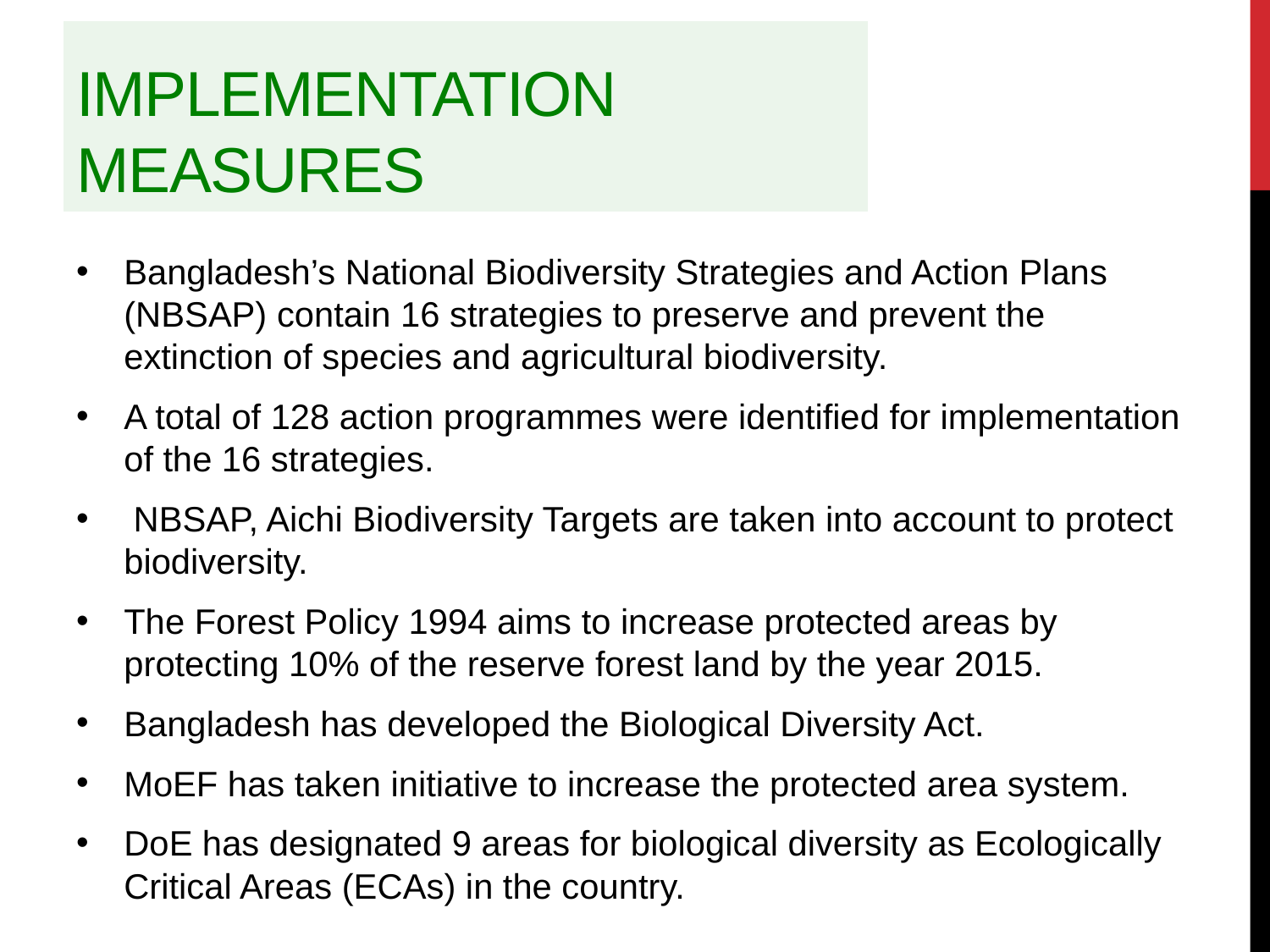

# Implementation measures
Bangladesh’s National Biodiversity Strategies and Action Plans (NBSAP) contain 16 strategies to preserve and prevent the extinction of species and agricultural biodiversity.
A total of 128 action programmes were identified for implementation of the 16 strategies.
 NBSAP, Aichi Biodiversity Targets are taken into account to protect biodiversity.
The Forest Policy 1994 aims to increase protected areas by protecting 10% of the reserve forest land by the year 2015.
Bangladesh has developed the Biological Diversity Act.
MoEF has taken initiative to increase the protected area system.
DoE has designated 9 areas for biological diversity as Ecologically Critical Areas (ECAs) in the country.